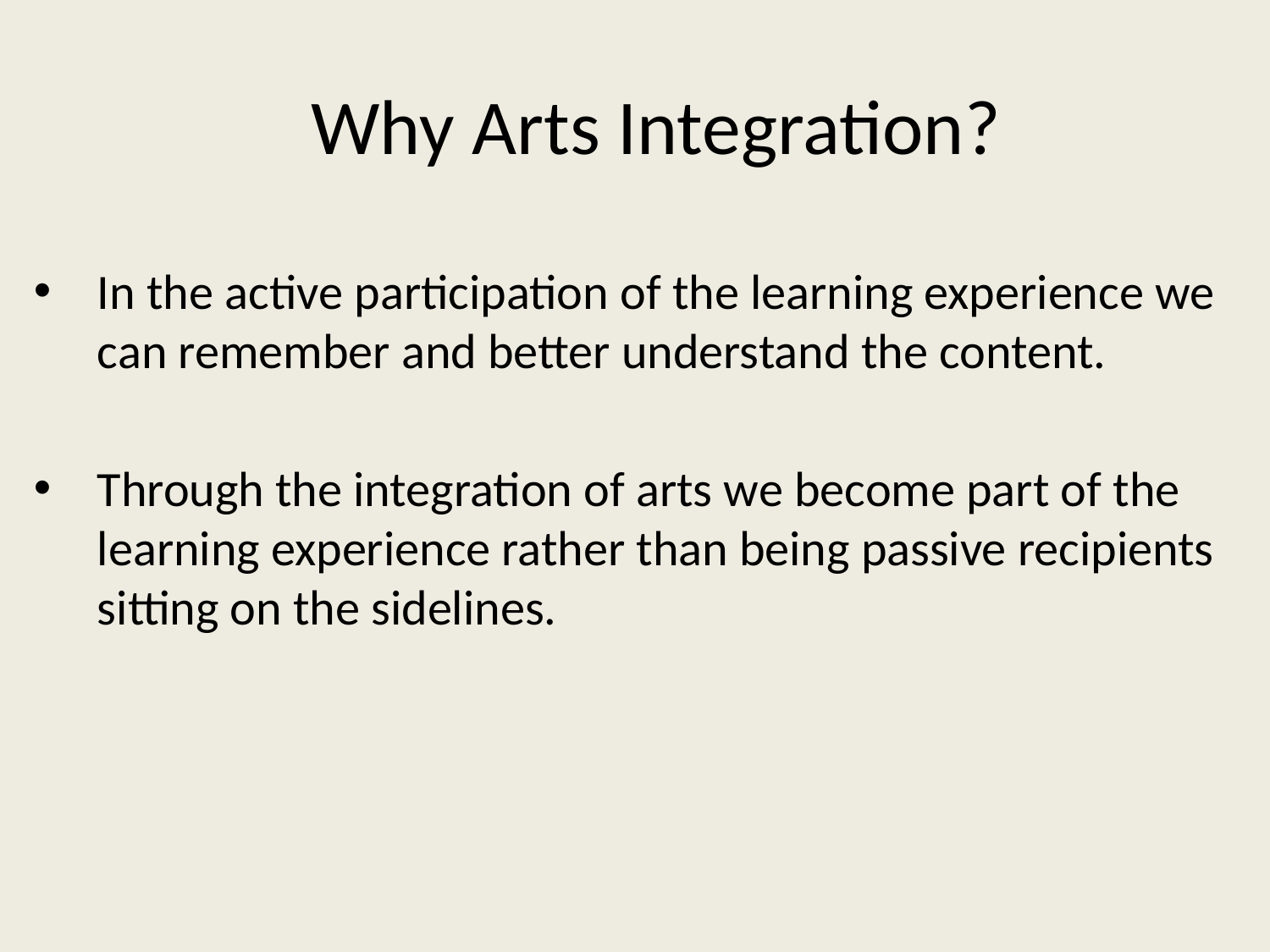

# Why Arts Integration?
In the active participation of the learning experience we can remember and better understand the content.

Through the integration of arts we become part of the learning experience rather than being passive recipients sitting on the sidelines.